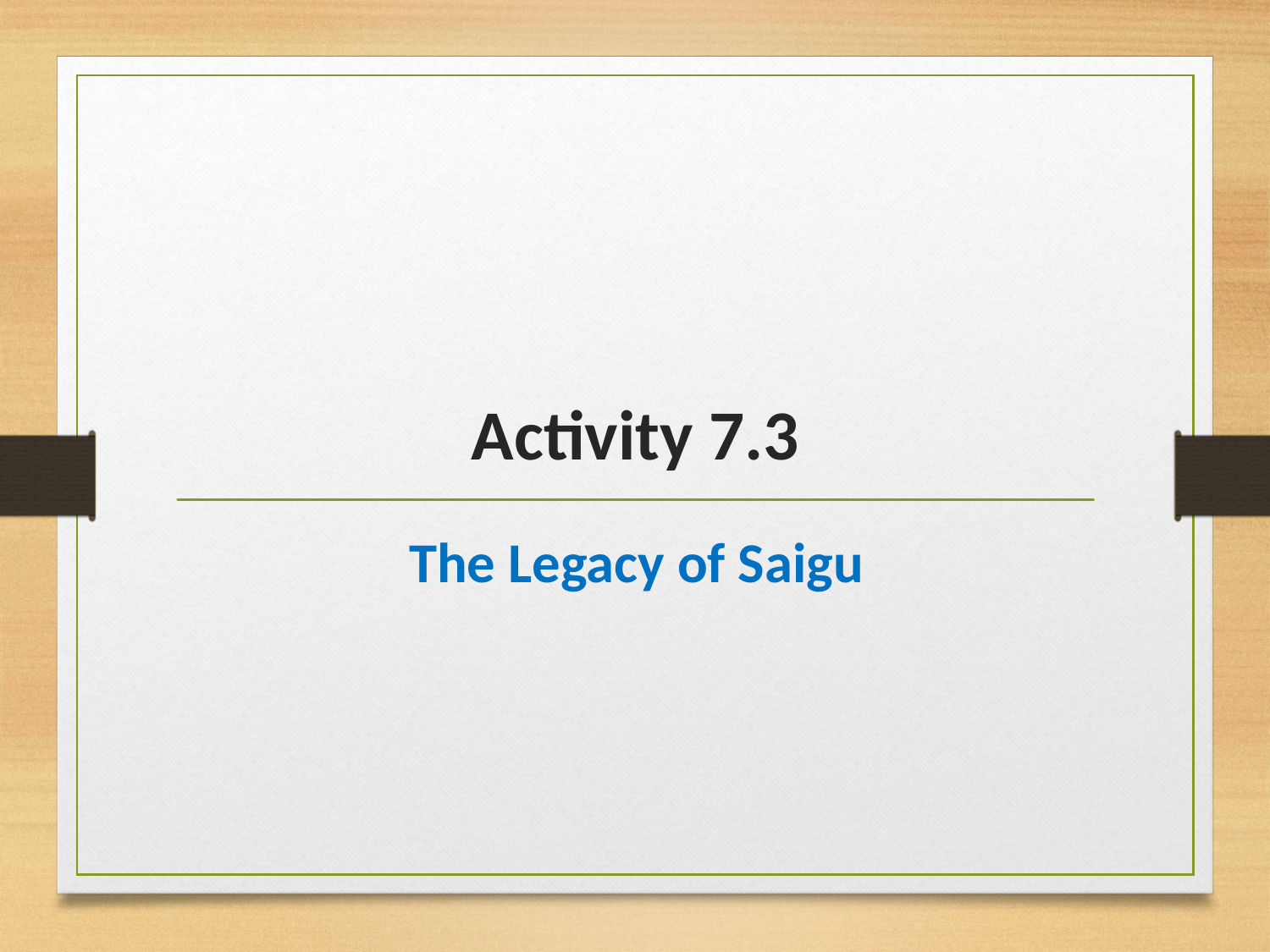

# Activity 7.3
The Legacy of Saigu